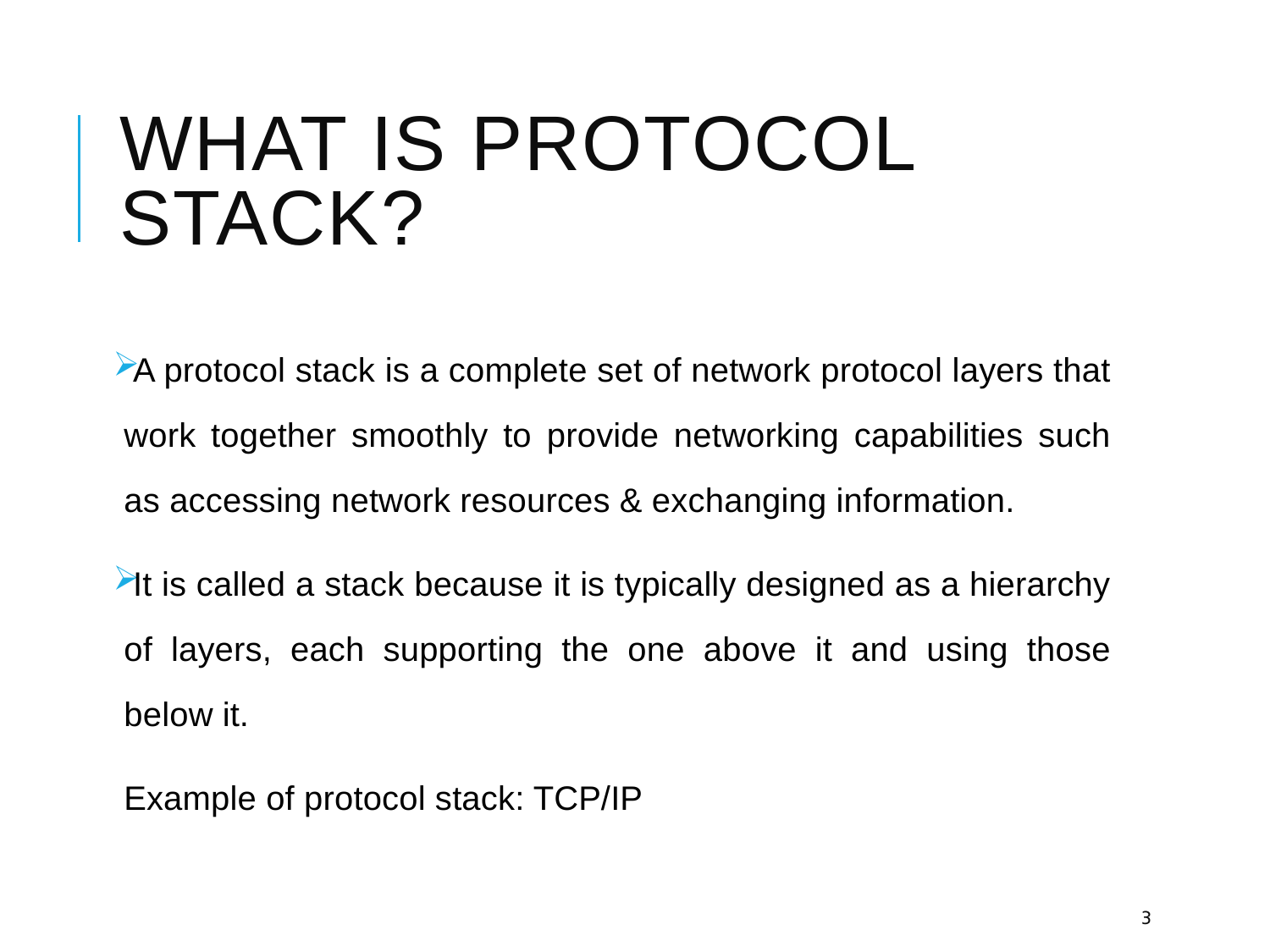

# What is protocol stack?
A protocol stack is a complete set of network protocol layers that work together smoothly to provide networking capabilities such as accessing network resources & exchanging information.
It is called a stack because it is typically designed as a hierarchy of layers, each supporting the one above it and using those below it.
Example of protocol stack: TCP/IP
3